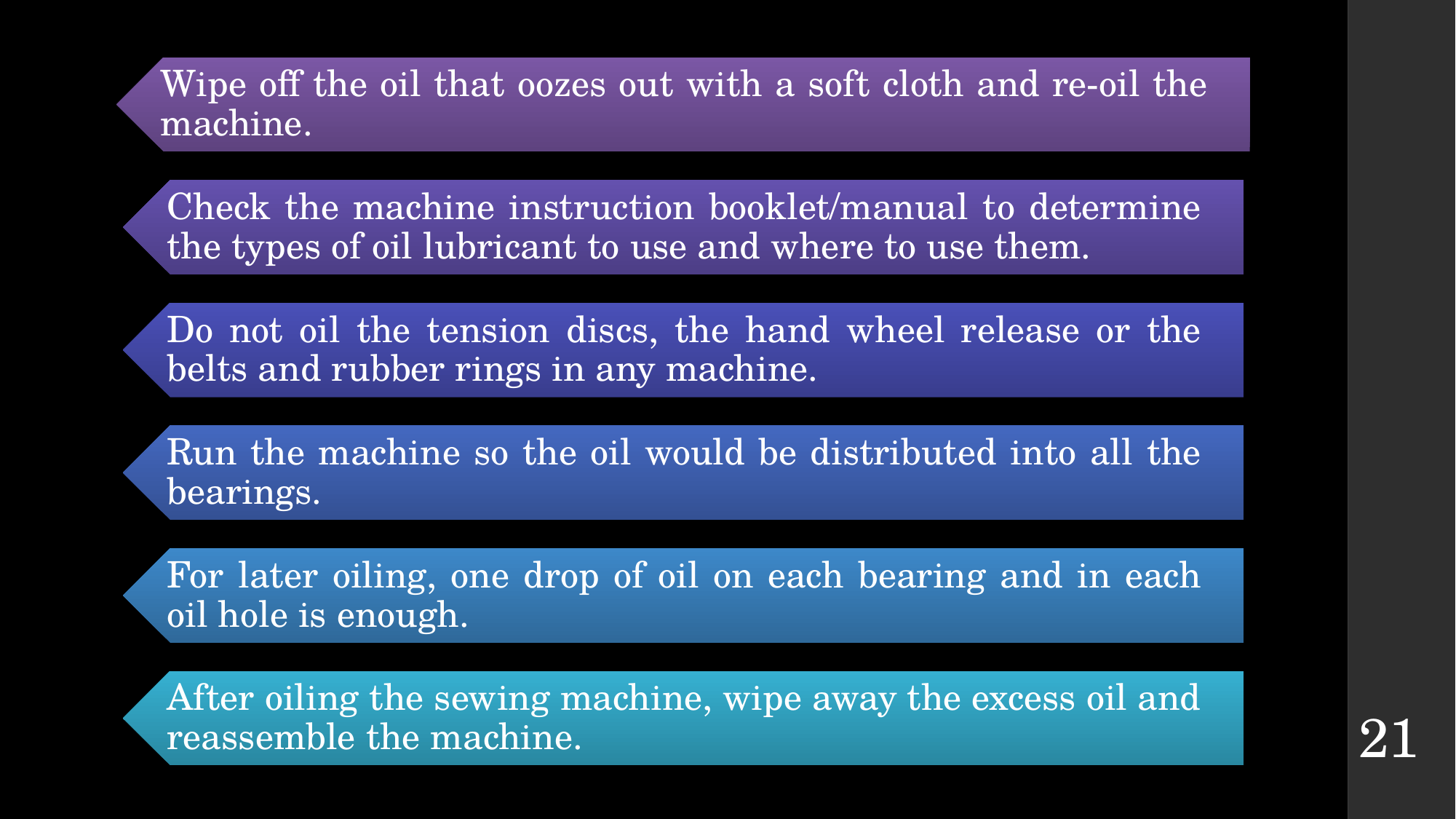

Wipe off the oil that oozes out with a soft cloth and re-oil the machine.
Check the machine instruction booklet/manual to determine the types of oil lubricant to use and where to use them.
Do not oil the tension discs, the hand wheel release or the belts and rubber rings in any machine.
Run the machine so the oil would be distributed into all the bearings.
For later oiling, one drop of oil on each bearing and in each oil hole is enough.
After oiling the sewing machine, wipe away the excess oil and reassemble the machine.
21